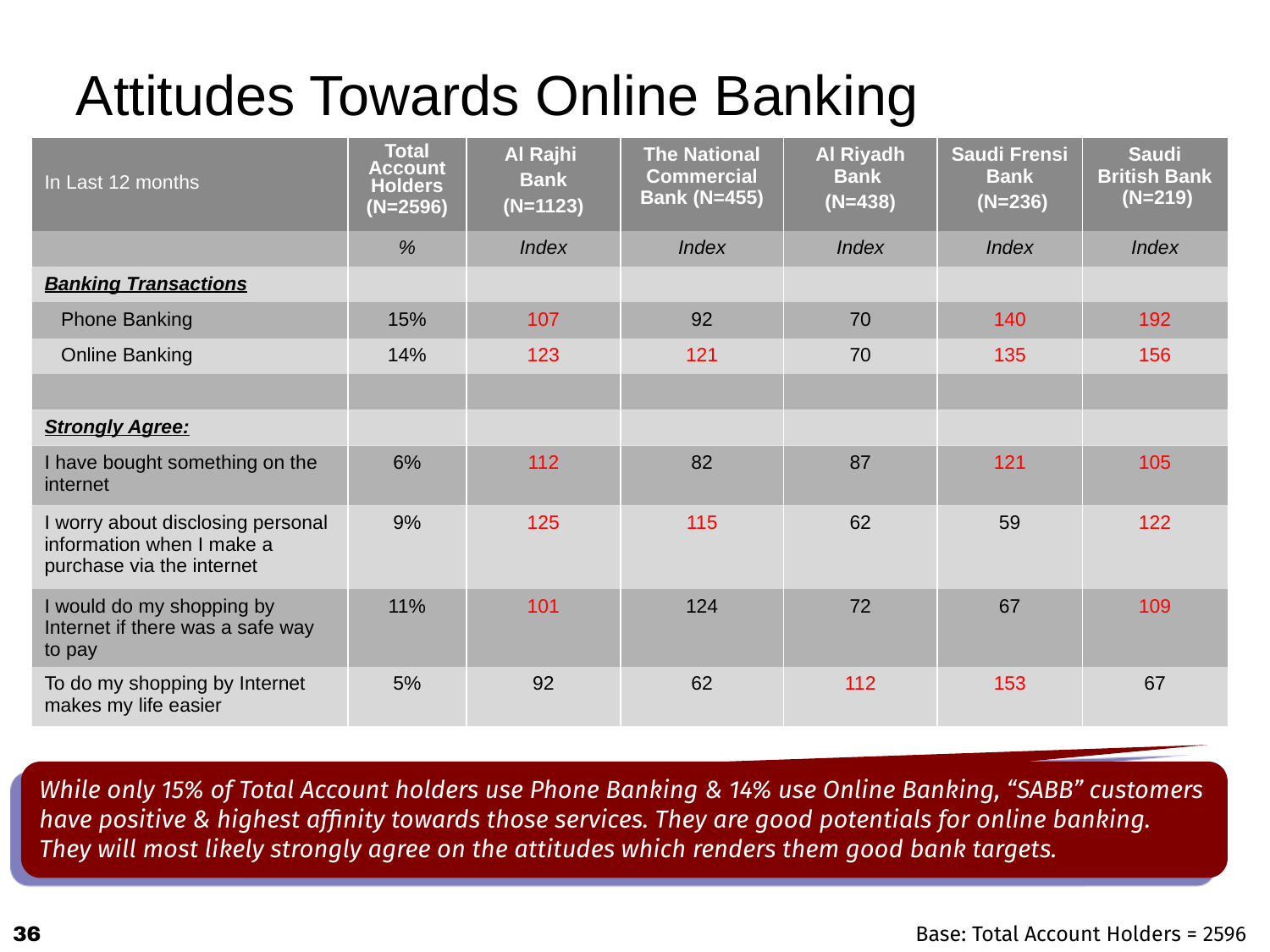

Attitudes Towards Online Banking
| In Last 12 months | Total Account Holders (N=2596) | Al Rajhi Bank (N=1123) | The National Commercial Bank (N=455) | Al Riyadh Bank (N=438) | Saudi Frensi Bank (N=236) | Saudi British Bank (N=219) |
| --- | --- | --- | --- | --- | --- | --- |
|  | % | Index | Index | Index | Index | Index |
| Banking Transactions |  |  |  |  |  |  |
| Phone Banking | 15% | 107 | 92 | 70 | 140 | 192 |
| Online Banking | 14% | 123 | 121 | 70 | 135 | 156 |
|  |  |  |  |  |  |  |
| Strongly Agree: |  |  |  |  |  |  |
| I have bought something on the internet | 6% | 112 | 82 | 87 | 121 | 105 |
| I worry about disclosing personal information when I make a purchase via the internet | 9% | 125 | 115 | 62 | 59 | 122 |
| I would do my shopping by Internet if there was a safe way to pay | 11% | 101 | 124 | 72 | 67 | 109 |
| To do my shopping by Internet makes my life easier | 5% | 92 | 62 | 112 | 153 | 67 |
While only 15% of Total Account holders use Phone Banking & 14% use Online Banking, “SABB” customers have positive & highest affinity towards those services. They are good potentials for online banking. They will most likely strongly agree on the attitudes which renders them good bank targets.
36
Base: Total Account Holders = 2596